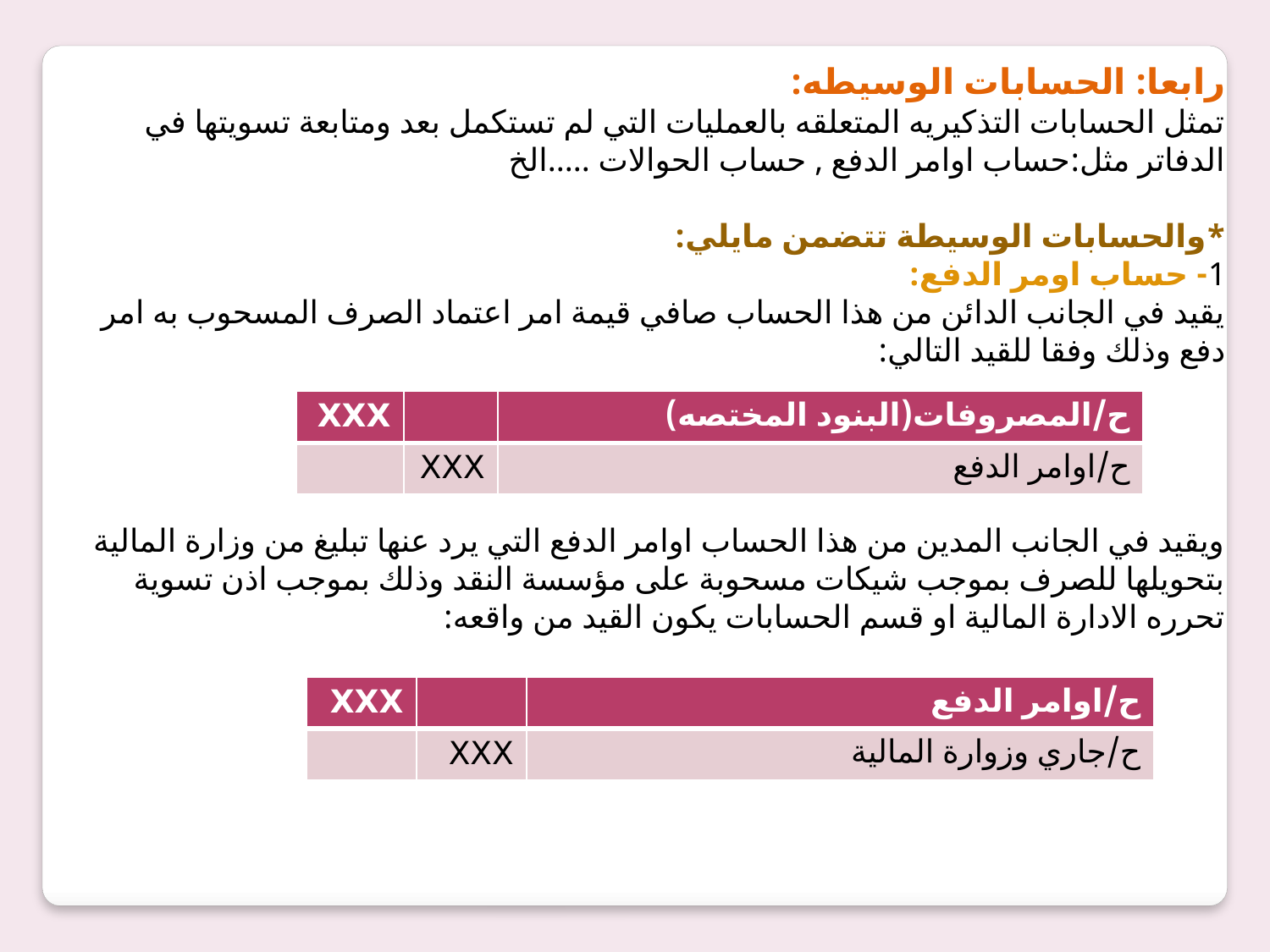

رابعا: الحسابات الوسيطه:
تمثل الحسابات التذكيريه المتعلقه بالعمليات التي لم تستكمل بعد ومتابعة تسويتها في الدفاتر مثل:حساب اوامر الدفع , حساب الحوالات .....الخ

*والحسابات الوسيطة تتضمن مايلي:
1- حساب اومر الدفع:
يقيد في الجانب الدائن من هذا الحساب صافي قيمة امر اعتماد الصرف المسحوب به امر دفع وذلك وفقا للقيد التالي:

ويقيد في الجانب المدين من هذا الحساب اوامر الدفع التي يرد عنها تبليغ من وزارة المالية بتحويلها للصرف بموجب شيكات مسحوبة على مؤسسة النقد وذلك بموجب اذن تسوية تحرره الادارة المالية او قسم الحسابات يكون القيد من واقعه:

| XXX |  | ح/المصروفات(البنود المختصه) |
| --- | --- | --- |
|  | XXX | ح/اوامر الدفع |
| XXX |  | ح/اوامر الدفع |
| --- | --- | --- |
|  | XXX | ح/جاري وزوارة المالية |